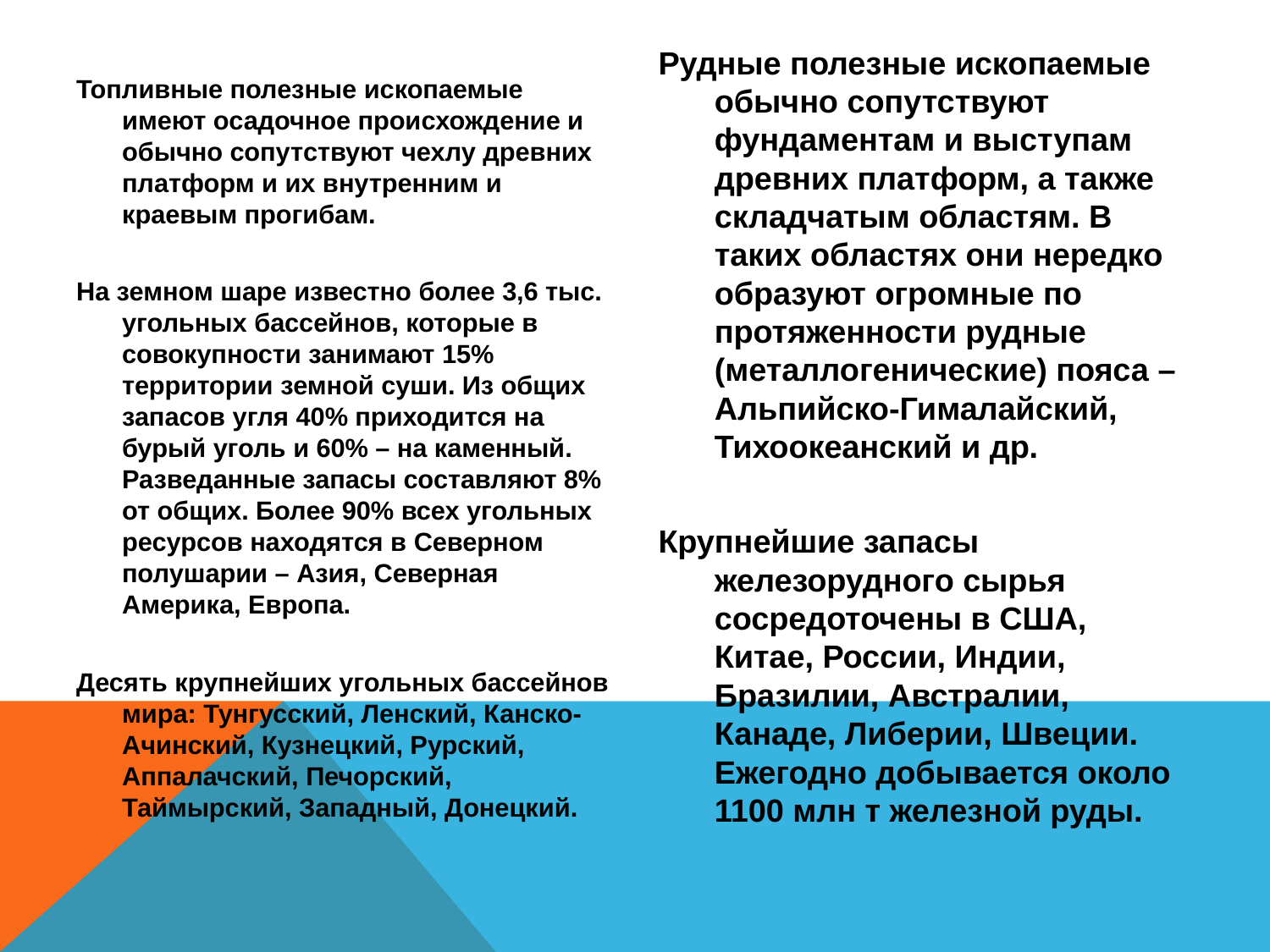

Рудные полезные ископаемые обычно сопутствуют фундаментам и выступам древних платформ, а также складчатым областям. В таких областях они нередко образуют огромные по протяженности рудные (металлогенические) пояса – Альпийско-Гималайский, Тихоокеанский и др.

Крупнейшие запасы железорудного сырья сосредоточены в США, Китае, России, Индии, Бразилии, Австралии, Канаде, Либерии, Швеции. Ежегодно добывается около 1100 млн т железной руды.
Топливные полезные ископаемые имеют осадочное происхождение и обычно сопутствуют чехлу древних платформ и их внутренним и краевым прогибам.

На земном шаре известно более 3,6 тыс. угольных бассейнов, которые в совокупности занимают 15% территории земной суши. Из общих запасов угля 40% приходится на бурый уголь и 60% – на каменный. Разведанные запасы составляют 8% от общих. Более 90% всех угольных ресурсов находятся в Северном полушарии – Азия, Северная Америка, Европа.

Десять крупнейших угольных бассейнов мира: Тунгусский, Ленский, Канско-Ачинский, Кузнецкий, Рурский, Аппалачский, Печорский, Таймырский, Западный, Донецкий.